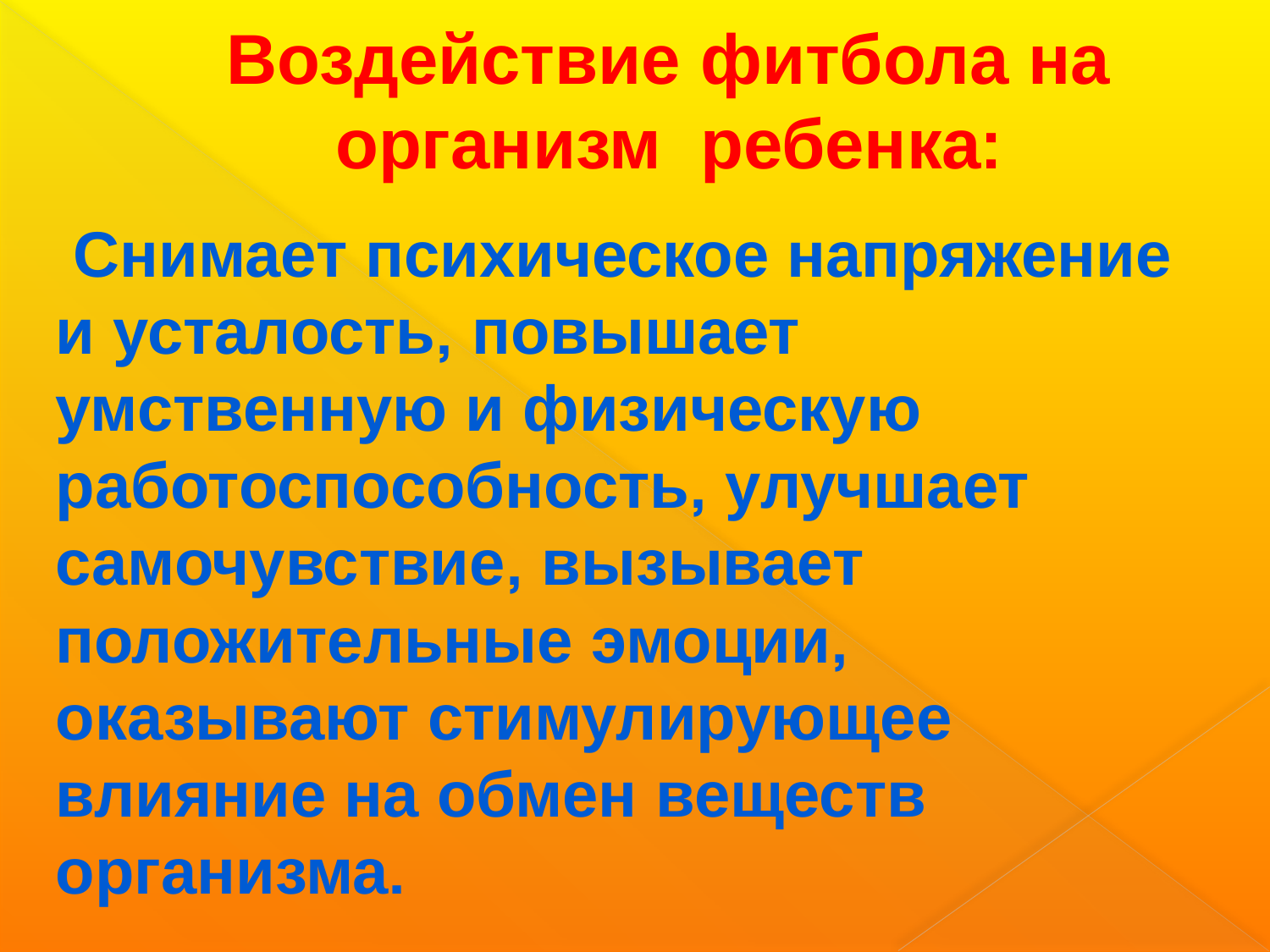

# Воздействие фитбола на организм  ребенка:
 Снимает психическое напряжение и усталость, повышает умственную и физическую работоспособность, улучшает самочувствие, вызывает положительные эмоции, оказывают стимулирующее влияние на обмен веществ организма.